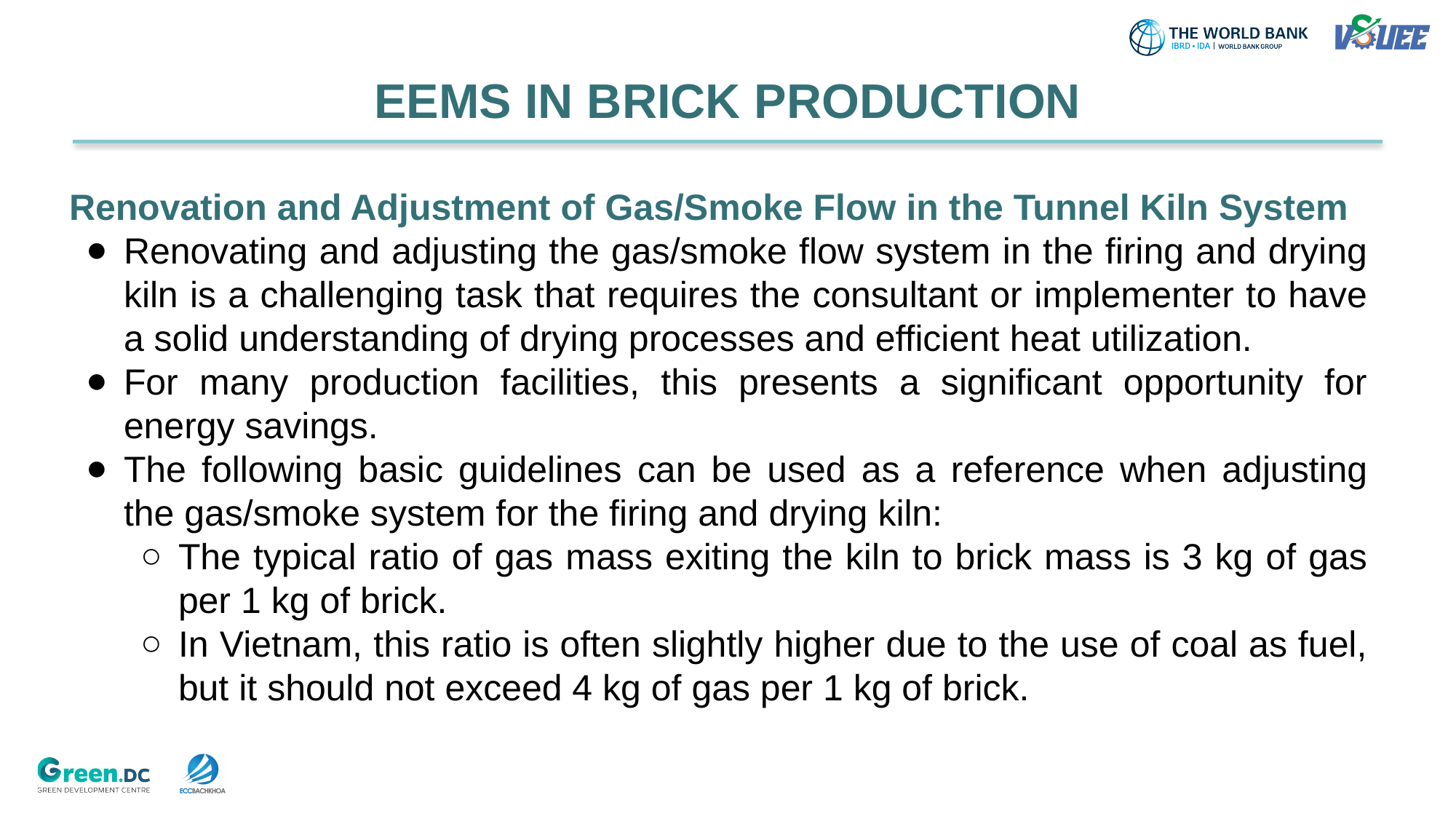

# EEMS IN BRICK PRODUCTION
Renovation and Adjustment of Gas/Smoke Flow in the Tunnel Kiln System
Renovating and adjusting the gas/smoke flow system in the firing and drying kiln is a challenging task that requires the consultant or implementer to have a solid understanding of drying processes and efficient heat utilization.
For many production facilities, this presents a significant opportunity for energy savings.
The following basic guidelines can be used as a reference when adjusting the gas/smoke system for the firing and drying kiln:
The typical ratio of gas mass exiting the kiln to brick mass is 3 kg of gas per 1 kg of brick.
In Vietnam, this ratio is often slightly higher due to the use of coal as fuel, but it should not exceed 4 kg of gas per 1 kg of brick.